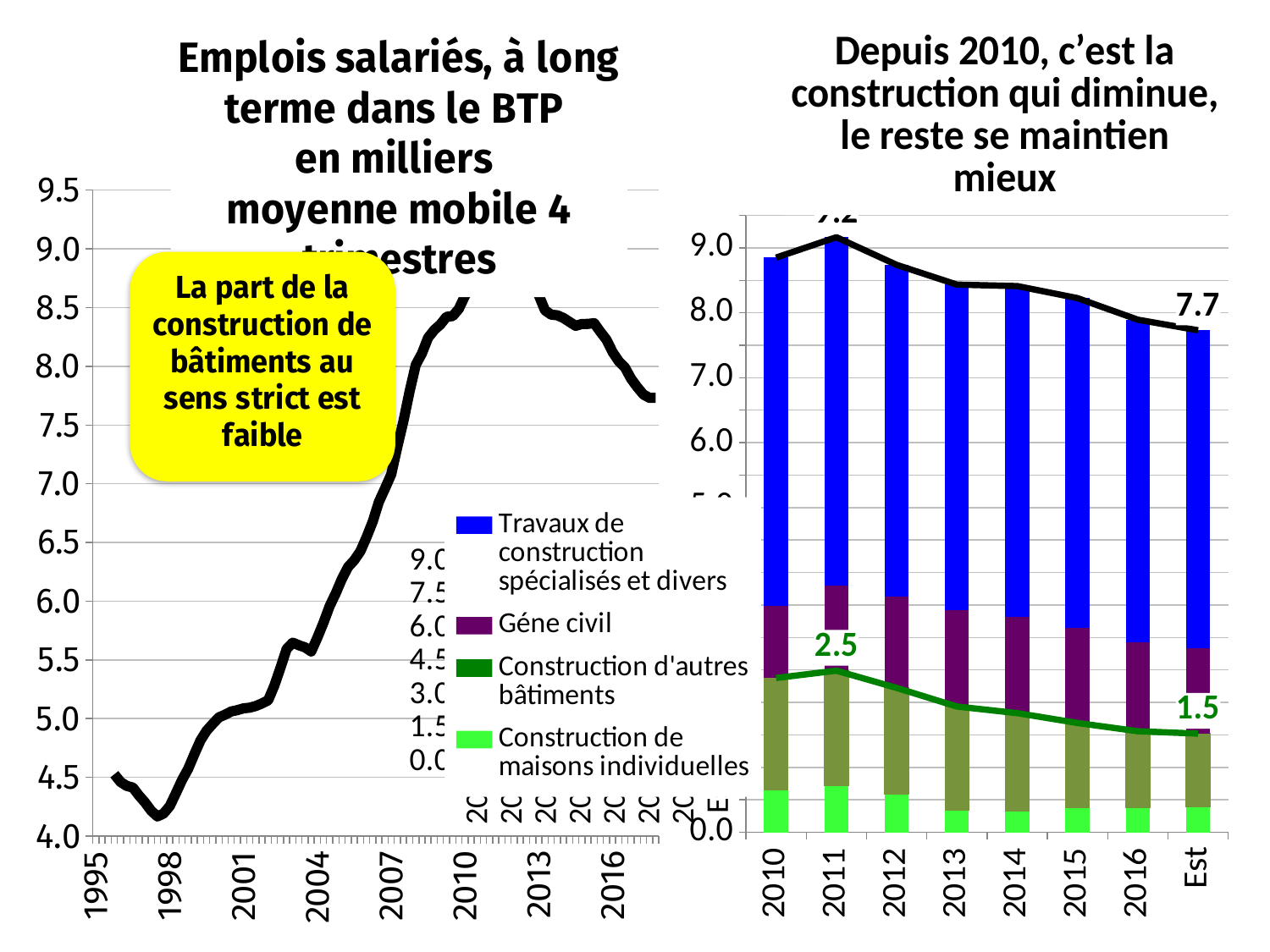

### Chart: Emplois salariés, à long terme dans le BTP
en milliers
moyenne mobile 4 trimestres

| Category | Emplois en milliers |
|---|---|
| 1995.0 | 4.684371 |
|  | 4.575771 |
|  | 4.472155 |
|  | 4.374236 |
| 1996.0 | 4.419839 |
|  | 4.443324 |
|  | 4.415423 |
|  | 4.103173000000001 |
| 1997.0 | 4.180107 |
|  | 4.16205599999997 |
|  | 4.222839 |
|  | 4.202955999999976 |
| 1998.0 | 4.432029 |
|  | 4.598929999999997 |
|  | 4.677429999999997 |
|  | 4.579406 |
| 1999.0 | 4.933064 |
|  | 5.068595999999975 |
|  | 5.010179 |
|  | 4.811681 |
| 2000.0 | 5.153480999999976 |
|  | 5.159579999999996 |
|  | 5.11797099999997 |
|  | 4.858544999999976 |
| 2001.0 | 5.214553999999985 |
|  | 5.182221 |
|  | 5.174309999999998 |
|  | 4.94581 |
| 2002.0 | 5.321061 |
|  | 5.681494000000001 |
|  | 5.784879 |
|  | 5.581779 |
| 2003.0 | 5.538062 |
|  | 5.592776999999995 |
|  | 5.713494000000001 |
|  | 5.441949 |
| 2004.0 | 6.010278 |
|  | 6.106745000000001 |
|  | 6.271799 |
|  | 5.880496000000001 |
| 2005.0 | 6.500183999999996 |
|  | 6.512960999999994 |
|  | 6.502700999999997 |
|  | 6.185949000000001 |
| 2006.0 | 6.981062 |
|  | 7.041513000000001 |
|  | 7.169083000000001 |
|  | 6.644423999999994 |
| 2007.0 | 7.46154 |
|  | 7.981757 |
|  | 8.054867 |
|  | 7.653192000000001 |
| 2008.0 | 8.362605 |
|  | 8.366938 |
|  | 8.586938000000002 |
|  | 7.919727 |
| 2009.0 | 8.549266999999999 |
|  | 8.629974 |
|  | 8.61014 |
|  | 8.165907 |
| 2010.0 | 8.997739 |
|  | 8.926081 |
|  | 9.070076 |
|  | 8.403091 |
| 2011.0 | 9.159857 |
|  | 9.388509 |
|  | 9.380843 |
|  | 8.724926999999997 |
| 2012.0 | 9.128270999999993 |
|  | 9.039414 |
|  | 8.757568 |
|  | 8.026302999999999 |
| 2013.0 | 8.597956 |
|  | 8.526381 |
|  | 8.607834 |
|  | 8.004066 |
| 2014.0 | 8.505586 |
|  | 8.392628 |
|  | 8.474324000000001 |
|  | 8.067727 |
| 2015.0 | 8.509244 |
|  | 8.415411000000002 |
|  | 8.182667 |
|  | 7.795587999999976 |
| 2016.0 | 8.088986 |
|  | 8.105001 |
|  | 7.969234999999998 |
|  | 7.411884 |
| 2017.0 | 7.804385999999972 |
|  | 7.853721 |
|  | 7.853721 |
|  | 7.411884 |

### Chart: Depuis 2010, c’est la construction qui diminue, le reste se maintien mieux

| Category | Construction de maisons individuelles | Construction d'autres bâtiments | Géne civil | Travaux de construction spécialisés et divers | Total emploi BTP, milliers | Construction seulement |
|---|---|---|---|---|---|---|
| 2010 | 0.65045825 | 1.72537875 | 1.111653 | 5.36175675 | 8.84924675 | 2.375837 |
| 2011 | 0.71393725 | 1.77511 | 1.3144775 | 5.360009249999972 | 9.163534 | 2.48904725 |
| 2012 | 0.58524975 | 1.638185 | 1.40087375 | 5.113580499999975 | 8.737889 | 2.22343475 |
| 2013 | 0.34336875 | 1.5931285 | 1.4798825 | 5.017679500000001 | 8.43405925 | 1.93649725 |
| 2014 | 0.326648 | 1.5080975 | 1.48328675 | 5.092934499999972 | 8.41096675 | 1.8347455 |
| 2015 | 0.3746625 | 1.30846825 | 1.467278 | 5.075318749999997 | 8.225727500000001 | 1.68313075 |
| 2016 | 0.38099975 | 1.17539575 | 1.372445 | 4.964935999999968 | 7.893776499999999 | 1.5563955 |
| Est 2017 | 0.39031625 | 1.128702 | 1.31799075 | 4.893918999999976 | 7.730928 | 1.51901825 |

### Chart: Depuis 2010, c’est la construction qui diminue, le reste se maintien

| Category | Construction de maisons individuelles | Construction d'autres bâtiments | Géne civil | Travaux de construction spécialisés et divers | Total emploi BTP, milliers | Construction seulement |
|---|---|---|---|---|---|---|
| 2010 | 0.65045825 | 1.72537875 | 1.111653 | 5.36175675 | 8.84924675 | 2.375837 |
| 2011 | 0.71393725 | 1.77511 | 1.3144775 | 5.36000924999997 | 9.163534 | 2.48904725 |
| 2012 | 0.58524975 | 1.638185 | 1.40087375 | 5.113580499999975 | 8.737889 | 2.22343475 |
| 2013 | 0.34336875 | 1.5931285 | 1.4798825 | 5.017679500000001 | 8.43405925 | 1.93649725 |
| 2014 | 0.326648 | 1.5080975 | 1.48328675 | 5.09293449999997 | 8.41096675 | 1.8347455 |
| 2015 | 0.3746625 | 1.30846825 | 1.467278 | 5.075318749999997 | 8.225727500000001 | 1.68313075 |
| 2016 | 0.38099975 | 1.17539575 | 1.372445 | 4.964935999999966 | 7.893776499999999 | 1.5563955 |
| Est 2017 | 0.39031625 | 1.128702 | 1.31799075 | 4.893918999999975 | 7.730928 | 1.51901825 |